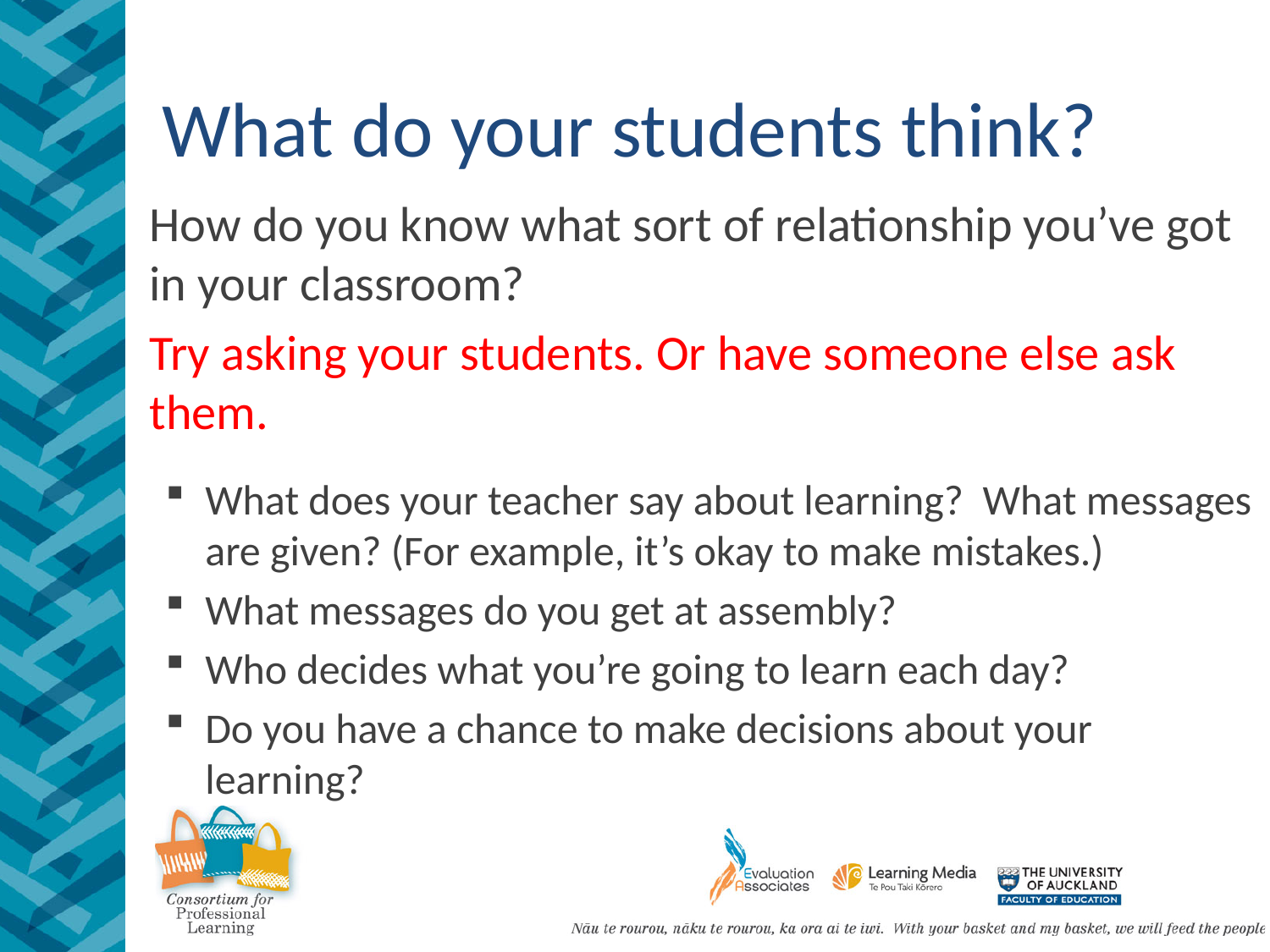

What do your students think?
	How do you know what sort of relationship you’ve got in your classroom?
	Try asking your students. Or have someone else ask them.

What does your teacher say about learning?  What messages are given? (For example, it’s okay to make mistakes.)
What messages do you get at assembly?
Who decides what you’re going to learn each day?
Do you have a chance to make decisions about your learning?